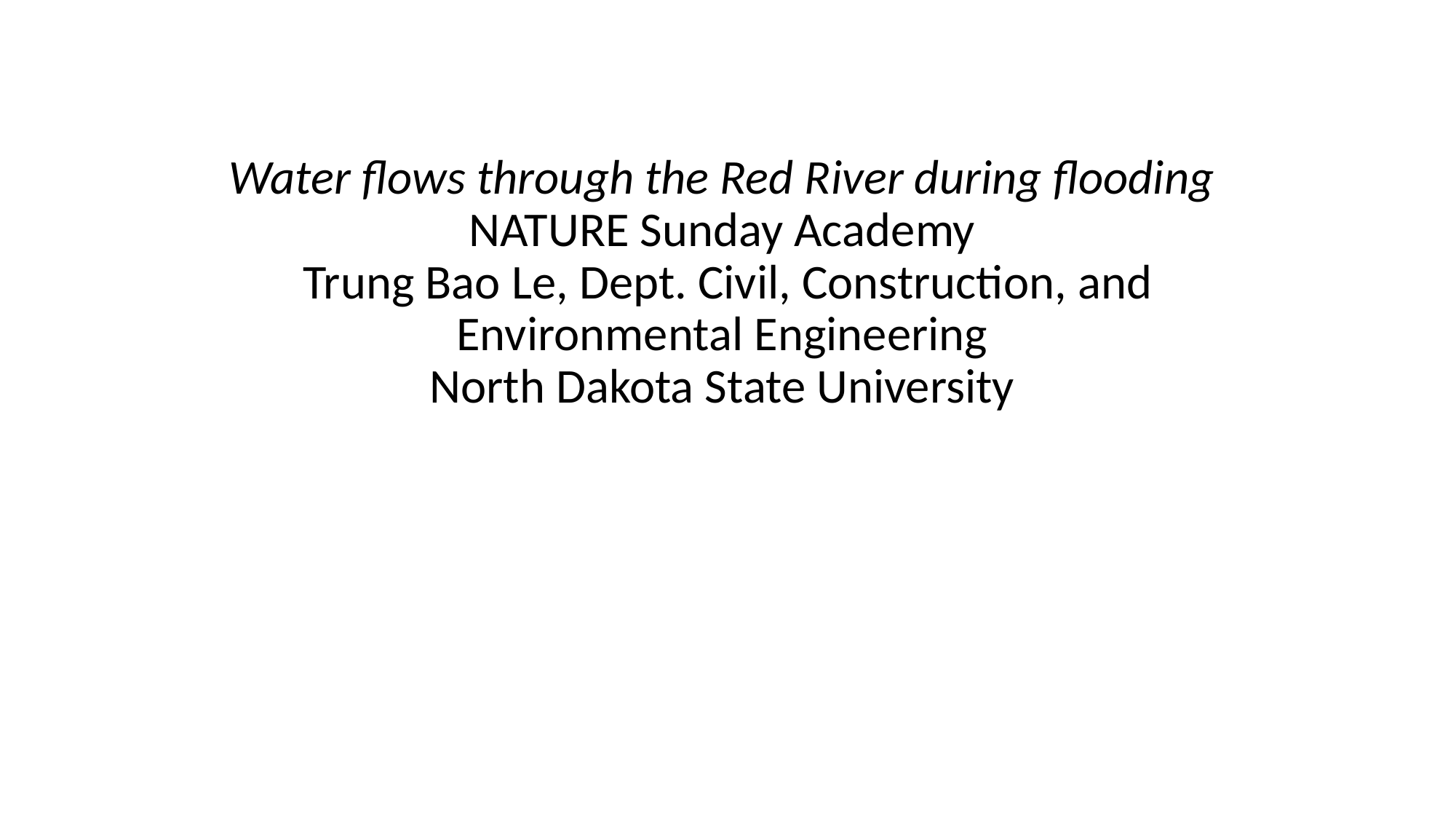

# Water flows through the Red River during flooding  NATURE Sunday Academy  Trung Bao Le, Dept. Civil, Construction, and Environmental Engineering  North Dakota State University